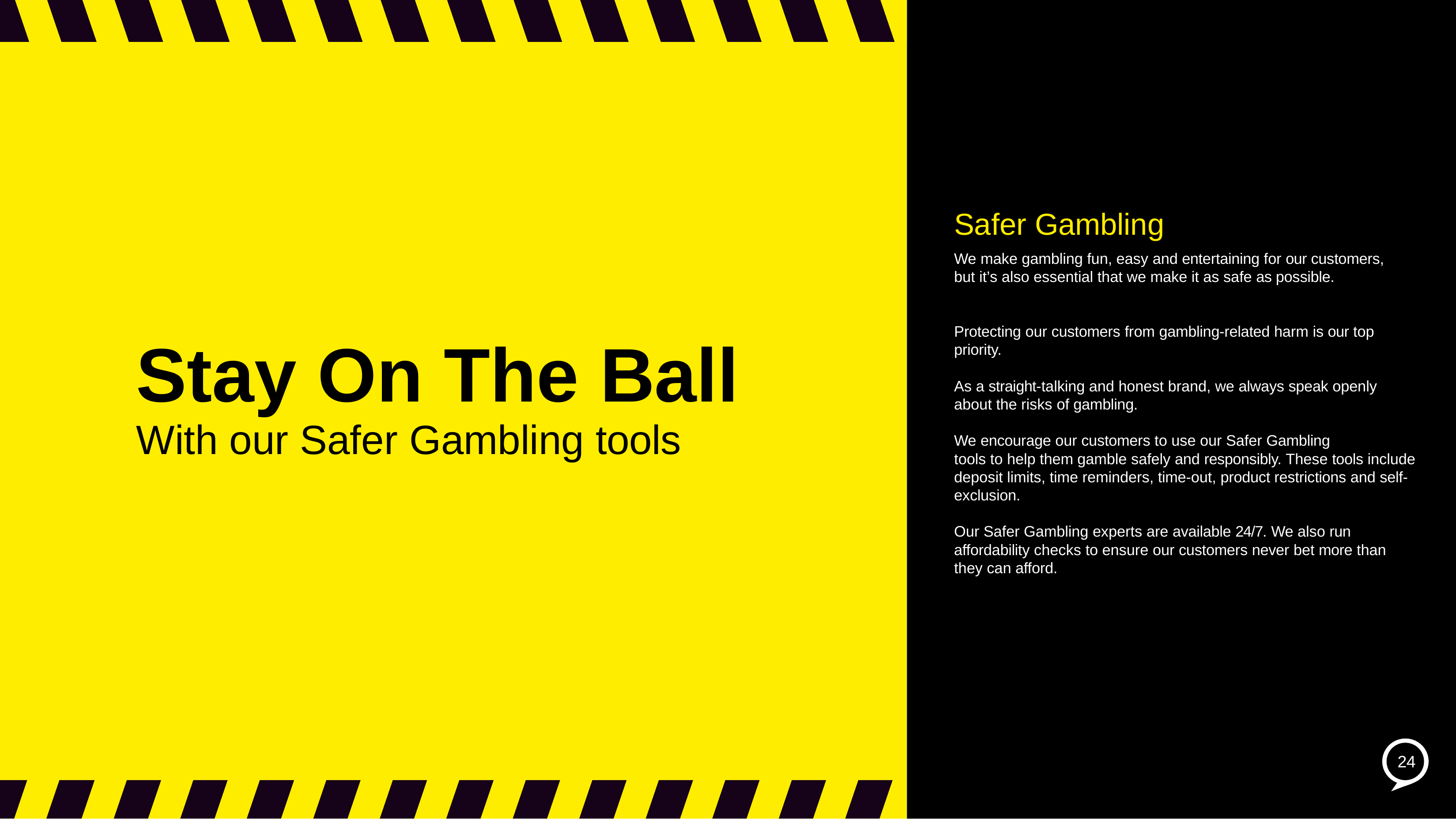

Safer Gambling
We make gambling fun, easy and entertaining for our customers, but it’s also essential that we make it as safe as possible.
Protecting our customers from gambling-related harm is our top priority.
Stay On The Ball
With our Safer Gambling tools
As a straight-talking and honest brand, we always speak openly about the risks of gambling.
We encourage our customers to use our Safer Gambling
tools to help them gamble safely and responsibly. These tools include deposit limits, time reminders, time-out, product restrictions and self-exclusion.
Our Safer Gambling experts are available 24/7. We also run affordability checks to ensure our customers never bet more than they can afford.
24